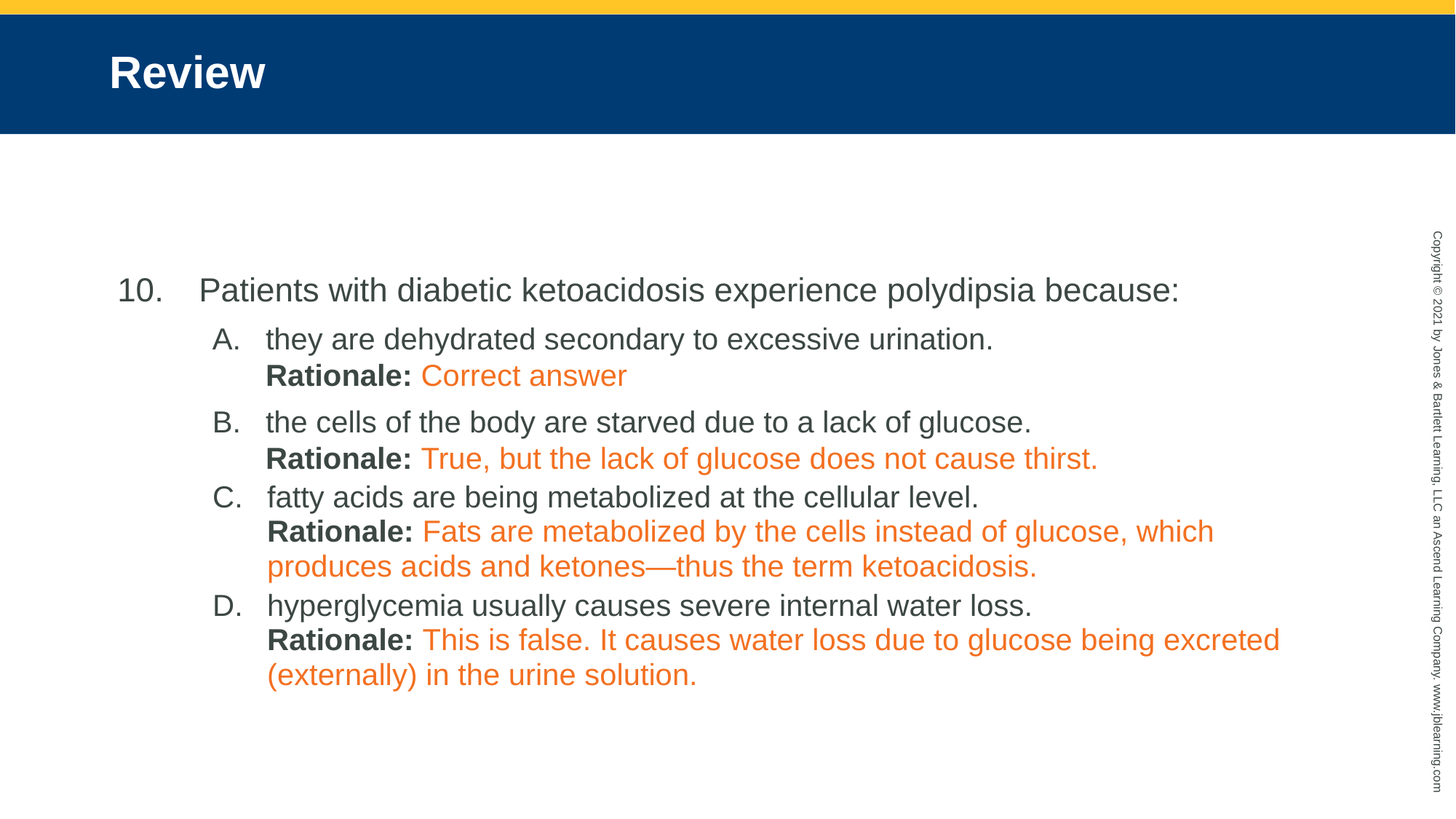

# Review
Patients with diabetic ketoacidosis experience polydipsia because:
they are dehydrated secondary to excessive urination.
Rationale: Correct answer
the cells of the body are starved due to a lack of glucose.
Rationale: True, but the lack of glucose does not cause thirst.
fatty acids are being metabolized at the cellular level.
Rationale: Fats are metabolized by the cells instead of glucose, which produces acids and ketones—thus the term ketoacidosis.
hyperglycemia usually causes severe internal water loss.
Rationale: This is false. It causes water loss due to glucose being excreted (externally) in the urine solution.